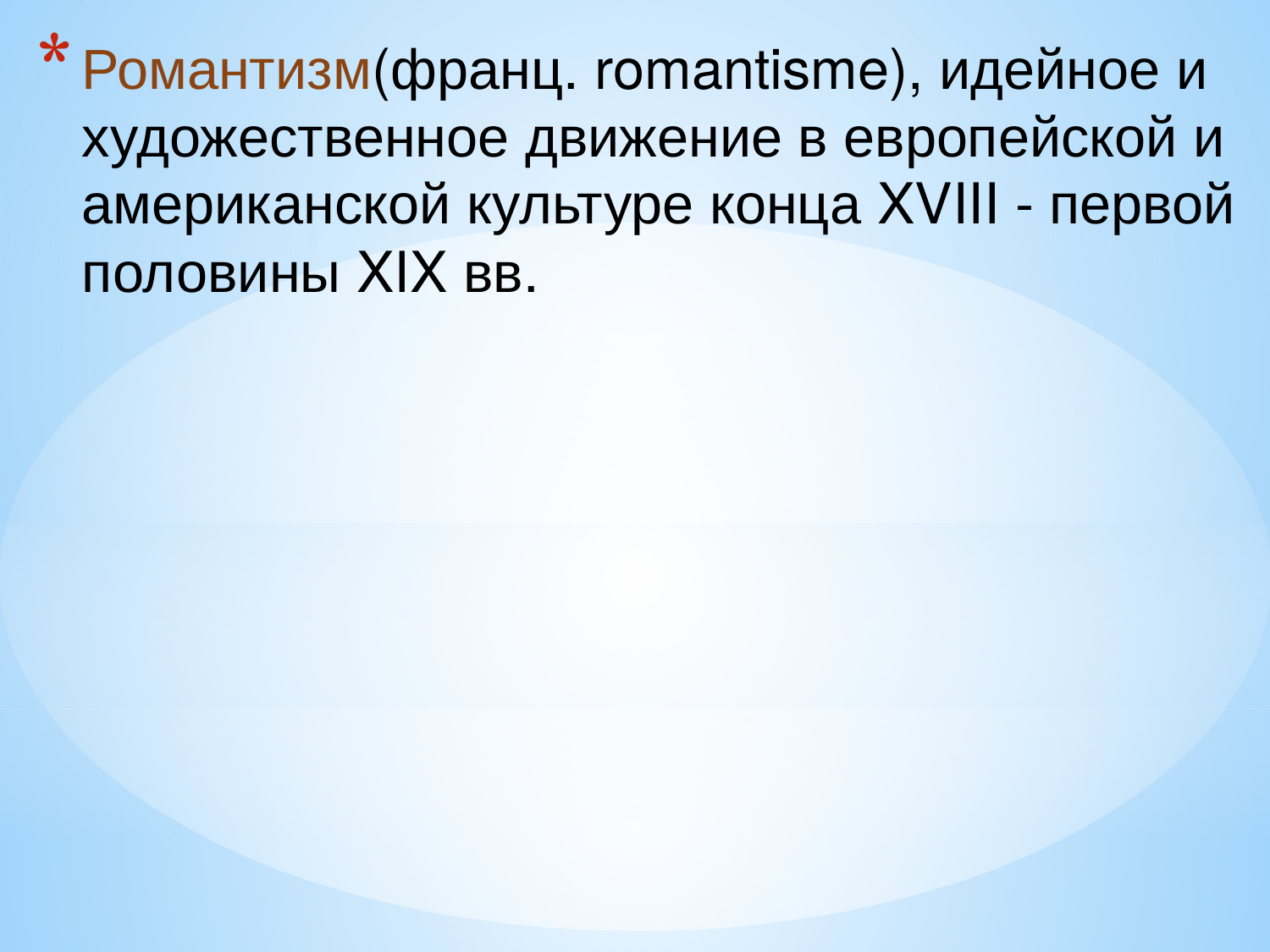

# Романтизм(франц. romantisme), идейное и художественное движение в европейской и американской культуре конца XVIII - первой половины XIX вв.